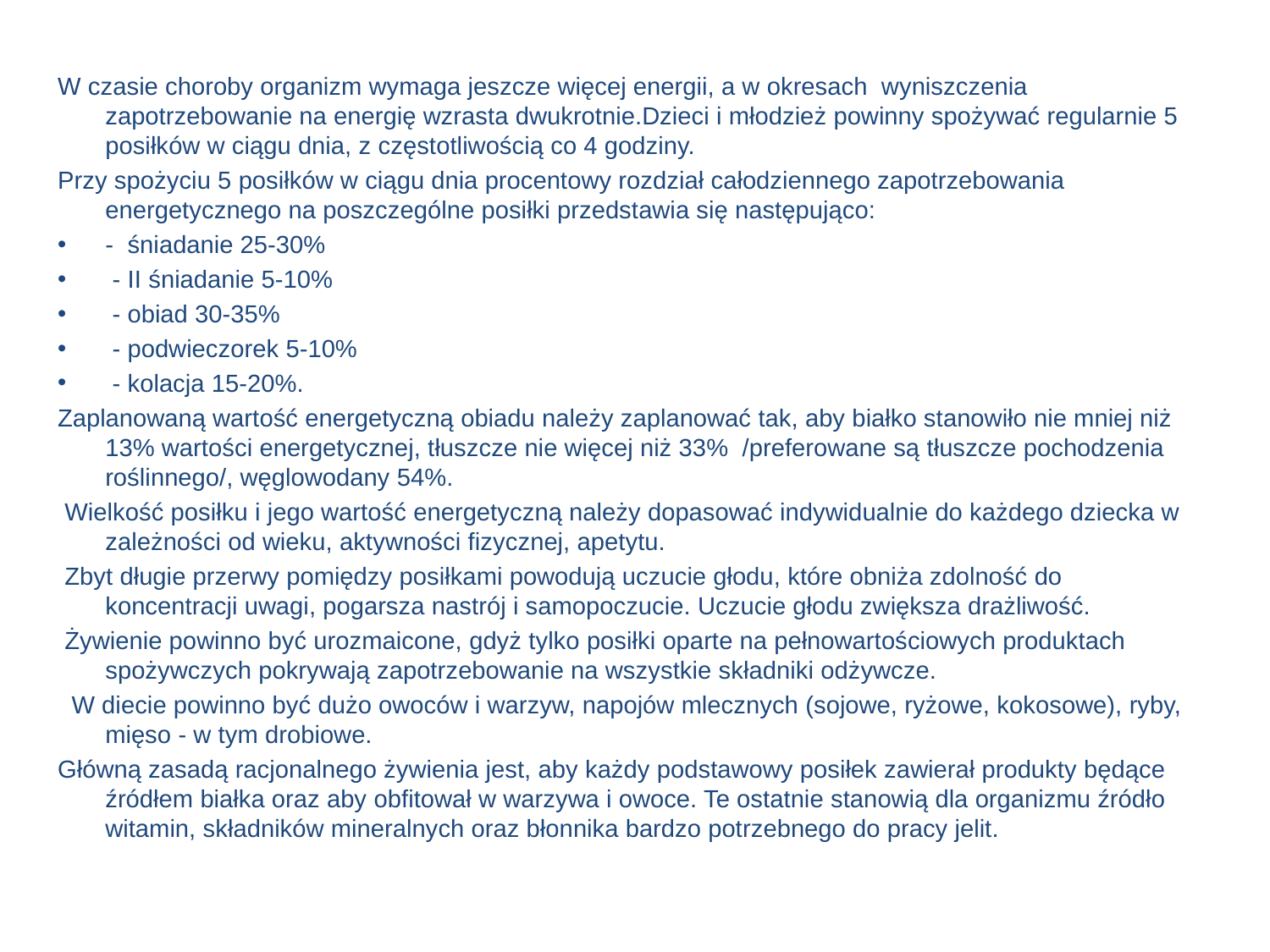

W czasie choroby organizm wymaga jeszcze więcej energii, a w okresach  wyniszczenia zapotrzebowanie na energię wzrasta dwukrotnie.Dzieci i młodzież powinny spożywać regularnie 5 posiłków w ciągu dnia, z częstotliwością co 4 godziny.
Przy spożyciu 5 posiłków w ciągu dnia procentowy rozdział całodziennego zapotrzebowania  energetycznego na poszczególne posiłki przedstawia się następująco:
-  śniadanie 25-30%
 - II śniadanie 5-10%
 - obiad 30-35%
 - podwieczorek 5-10%
 - kolacja 15-20%.
Zaplanowaną wartość energetyczną obiadu należy zaplanować tak, aby białko stanowiło nie mniej niż 13% wartości energetycznej, tłuszcze nie więcej niż 33%  /preferowane są tłuszcze pochodzenia roślinnego/, węglowodany 54%.
 Wielkość posiłku i jego wartość energetyczną należy dopasować indywidualnie do każdego dziecka w zależności od wieku, aktywności fizycznej, apetytu.
 Zbyt długie przerwy pomiędzy posiłkami powodują uczucie głodu, które obniża zdolność do koncentracji uwagi, pogarsza nastrój i samopoczucie. Uczucie głodu zwiększa drażliwość.
 Żywienie powinno być urozmaicone, gdyż tylko posiłki oparte na pełnowartościowych produktach spożywczych pokrywają zapotrzebowanie na wszystkie składniki odżywcze.
  W diecie powinno być dużo owoców i warzyw, napojów mlecznych (sojowe, ryżowe, kokosowe), ryby, mięso - w tym drobiowe.
Główną zasadą racjonalnego żywienia jest, aby każdy podstawowy posiłek zawierał produkty będące źródłem białka oraz aby obfitował w warzywa i owoce. Te ostatnie stanowią dla organizmu źródło witamin, składników mineralnych oraz błonnika bardzo potrzebnego do pracy jelit.